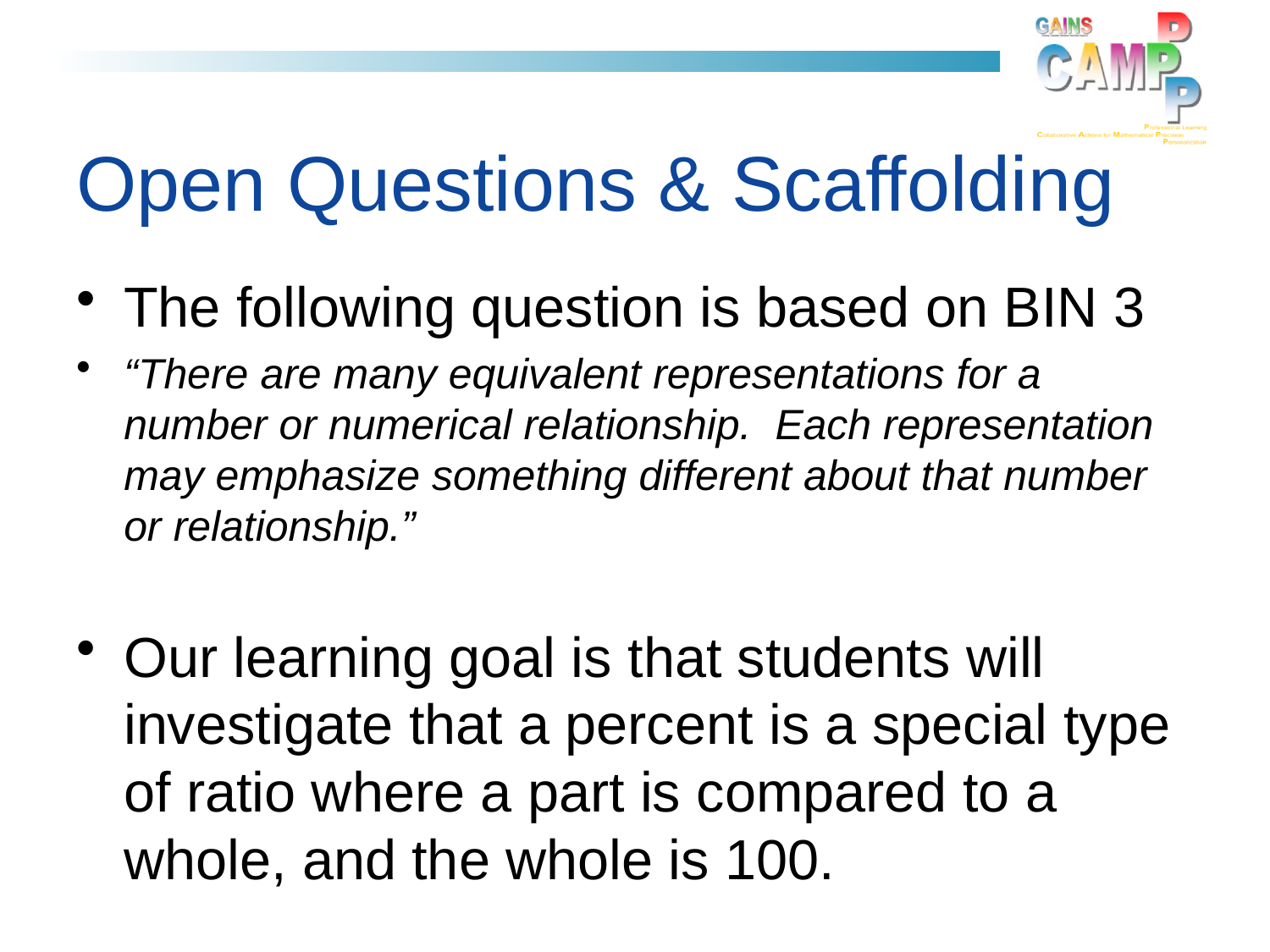

# Open Questions & Scaffolding
The following question is based on BIN 3
“There are many equivalent representations for a number or numerical relationship.  Each representation may emphasize something different about that number or relationship.”

Our learning goal is that students will investigate that a percent is a special type of ratio where a part is compared to a whole, and the whole is 100.